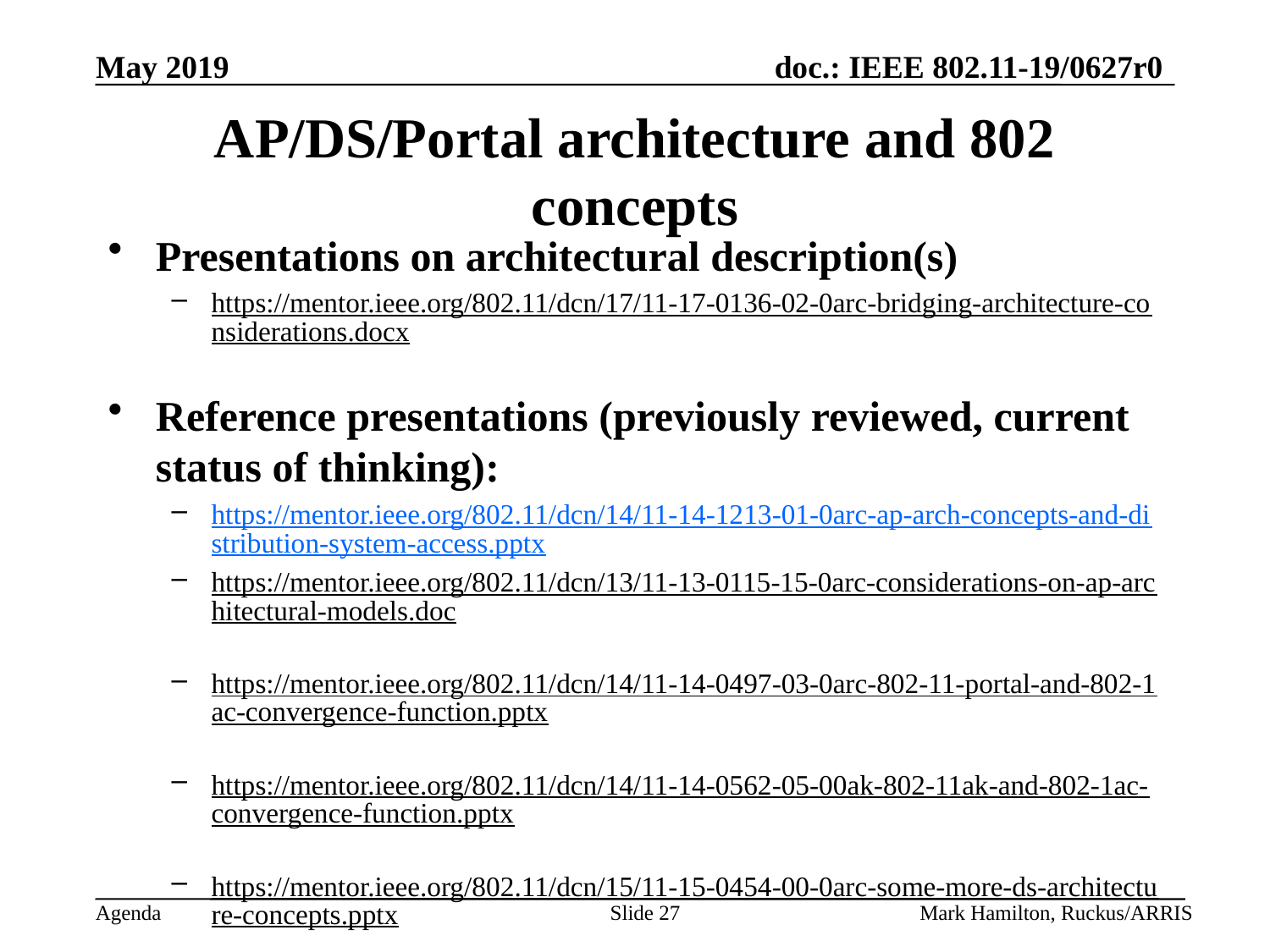

# AP/DS/Portal architecture and 802 concepts
Presentations on architectural description(s)
https://mentor.ieee.org/802.11/dcn/17/11-17-0136-02-0arc-bridging-architecture-considerations.docx
Reference presentations (previously reviewed, current status of thinking):
https://mentor.ieee.org/802.11/dcn/14/11-14-1213-01-0arc-ap-arch-concepts-and-distribution-system-access.pptx
https://mentor.ieee.org/802.11/dcn/13/11-13-0115-15-0arc-considerations-on-ap-architectural-models.doc
https://mentor.ieee.org/802.11/dcn/14/11-14-0497-03-0arc-802-11-portal-and-802-1ac-convergence-function.pptx
https://mentor.ieee.org/802.11/dcn/14/11-14-0562-05-00ak-802-11ak-and-802-1ac-convergence-function.pptx
https://mentor.ieee.org/802.11/dcn/15/11-15-0454-00-0arc-some-more-ds-architecture-concepts.pptx
https://mentor.ieee.org/802.11/dcn/16/11-16-0720-00-0arc-stacked-architecture-discussion.pptx